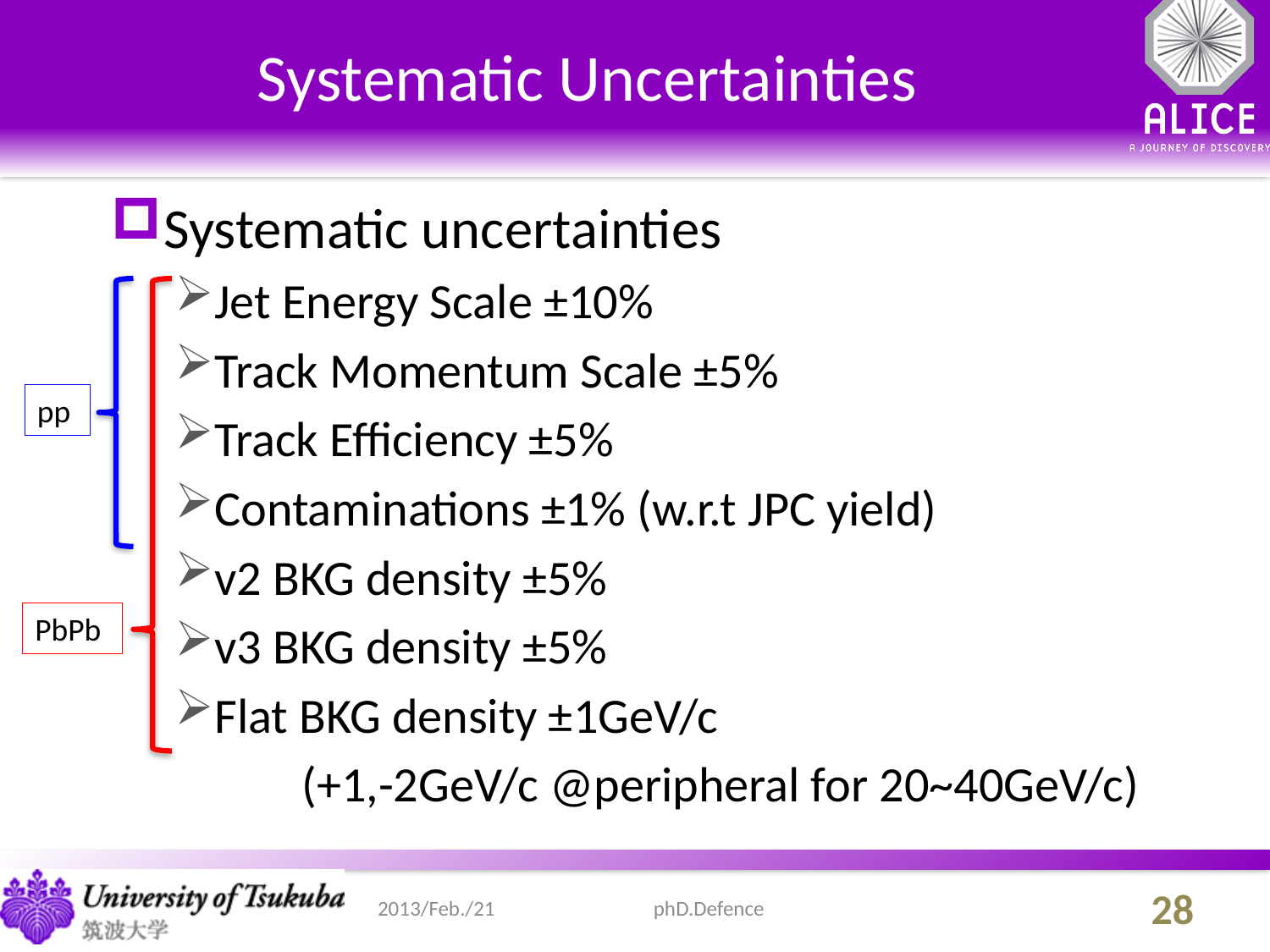

# Systematic Uncertainties
Systematic uncertainties
Jet Energy Scale ±10%
Track Momentum Scale ±5%
Track Efficiency ±5%
Contaminations ±1% (w.r.t JPC yield)
v2 BKG density ±5%
v3 BKG density ±5%
Flat BKG density ±1GeV/c
	(+1,-2GeV/c @peripheral for 20~40GeV/c)

pp
PbPb
phD.Defence
28
2013/Feb./21